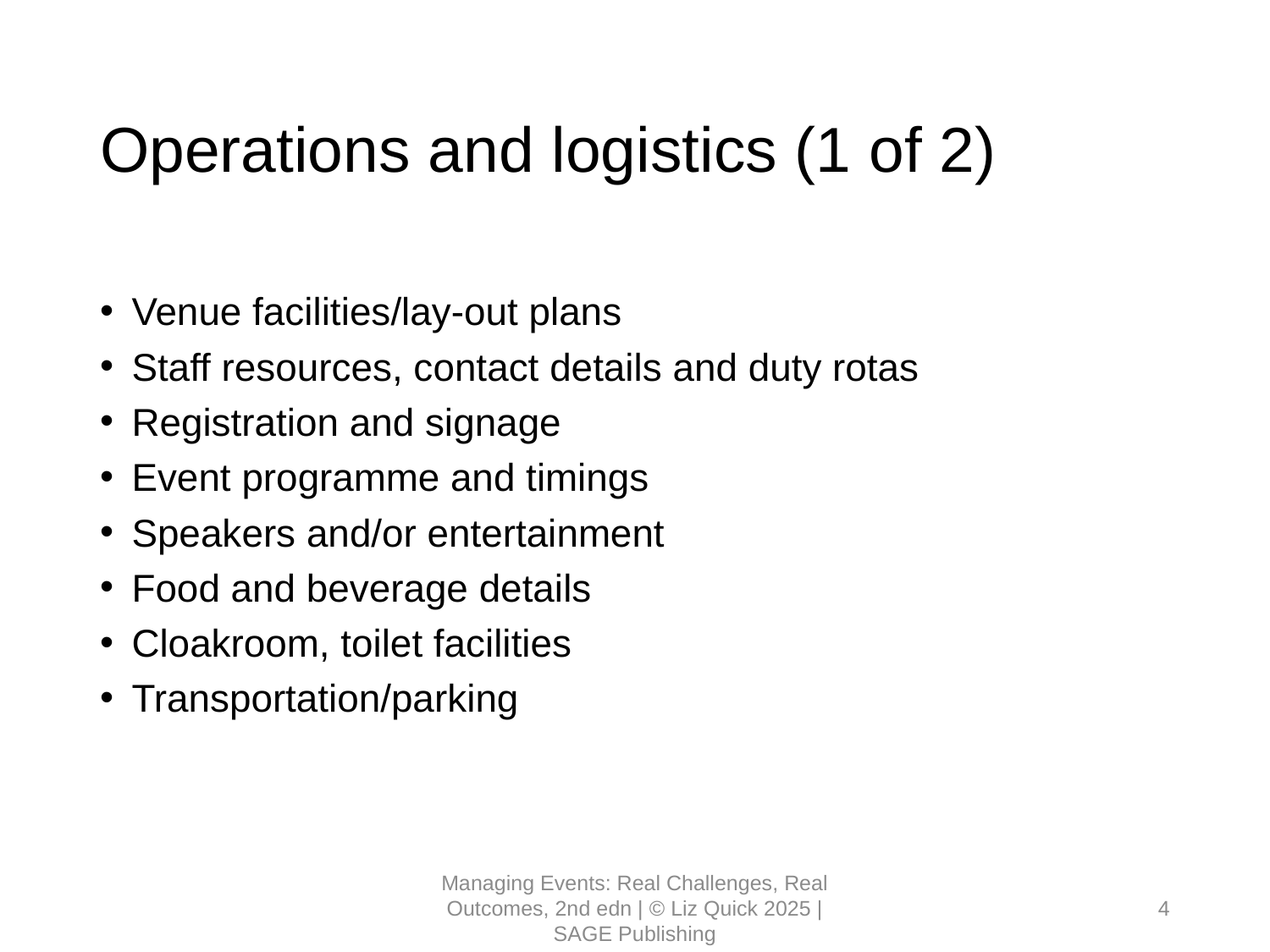

# Operations and logistics (1 of 2)
Venue facilities/lay-out plans
Staff resources, contact details and duty rotas
Registration and signage
Event programme and timings
Speakers and/or entertainment
Food and beverage details
Cloakroom, toilet facilities
Transportation/parking
Managing Events: Real Challenges, Real Outcomes, 2nd edn | © Liz Quick 2025 | SAGE Publishing
4